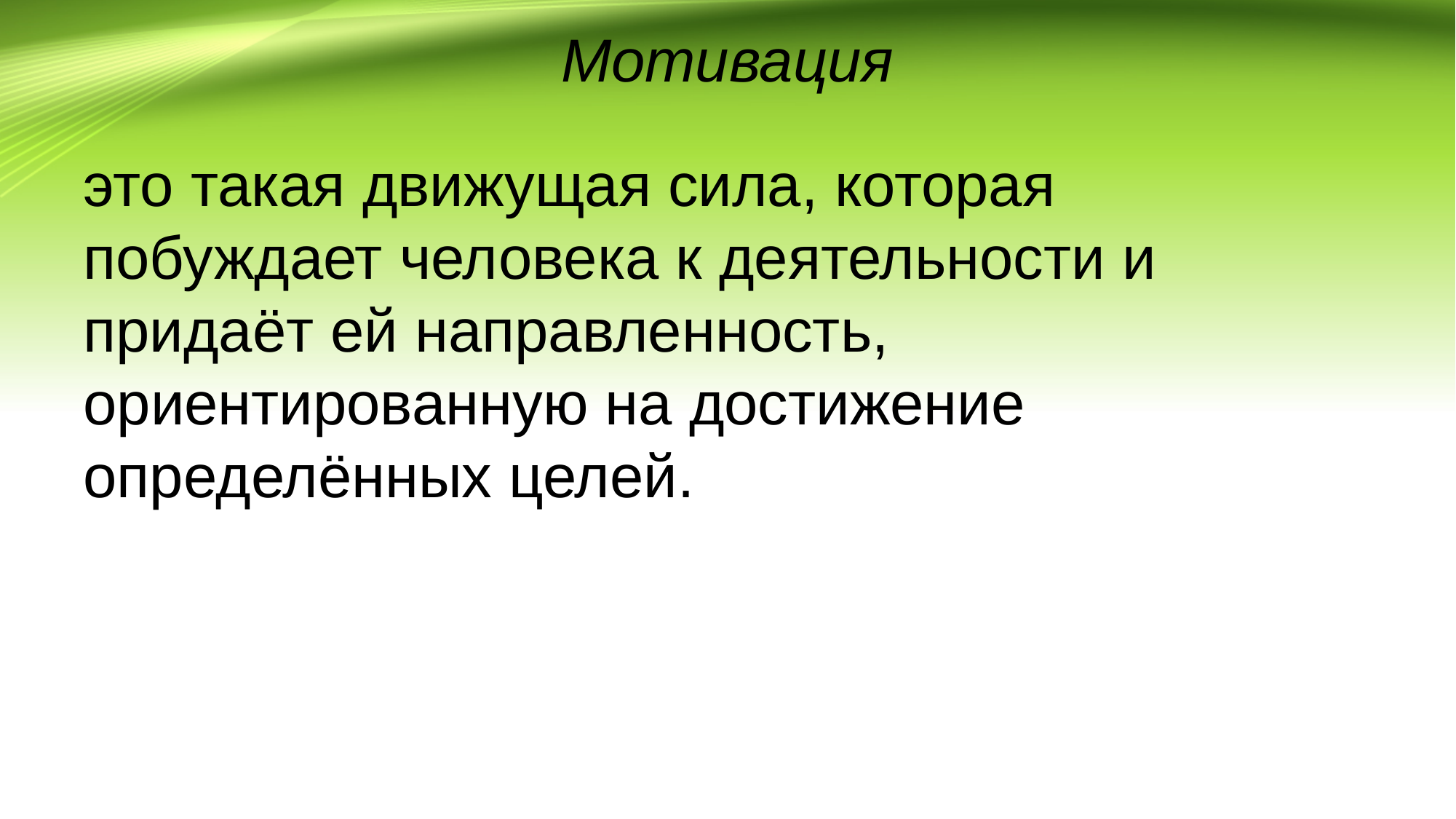

# Мотивация
это такая движущая сила, которая побуждает человека к деятельности и придаёт ей направленность, ориентированную на достижение определённых целей.